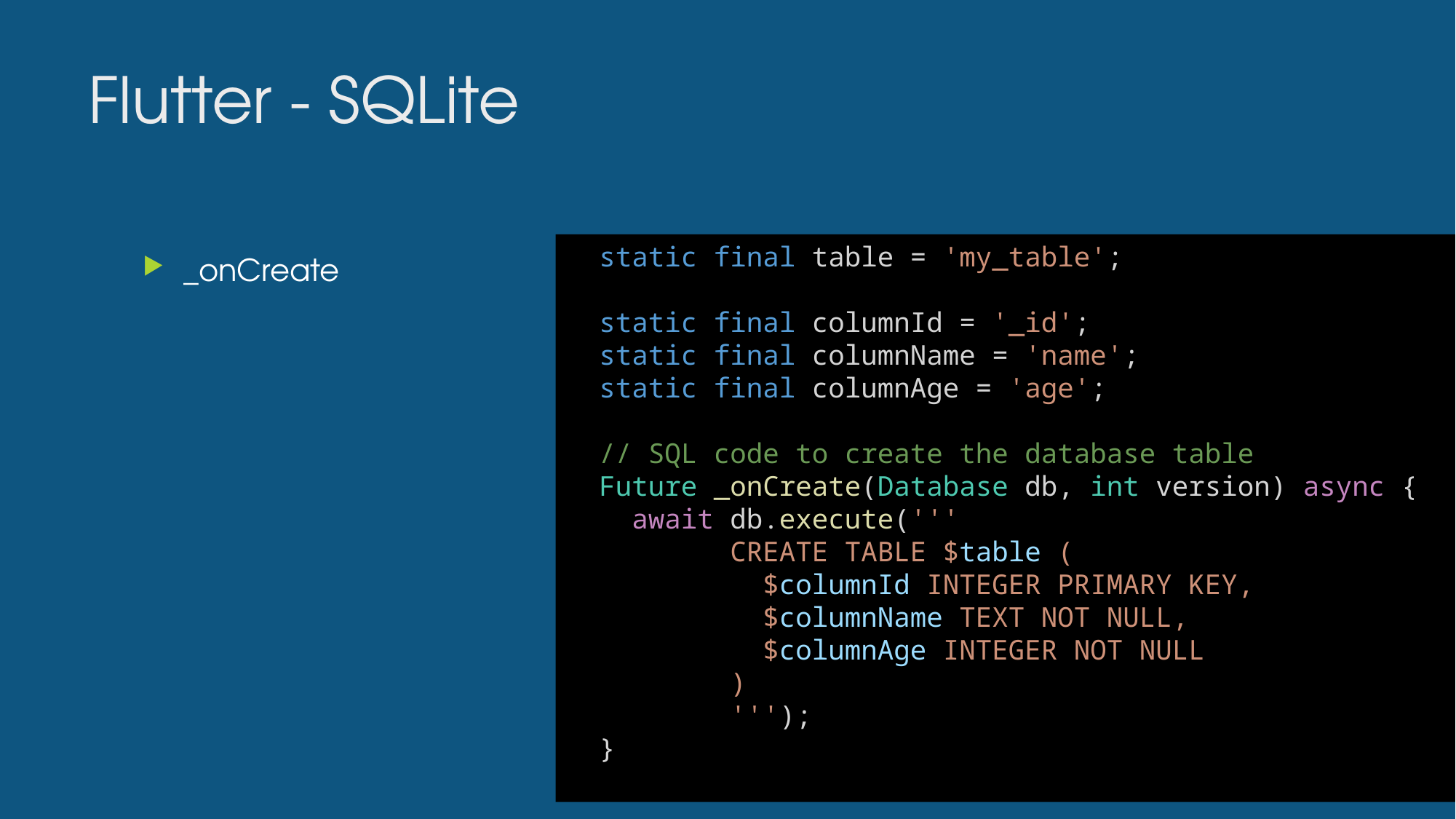

16
# Flutter - SQLite
  static final table = 'my_table';
  static final columnId = '_id';
  static final columnName = 'name';
  static final columnAge = 'age';
  // SQL code to create the database table
  Future _onCreate(Database db, int version) async {
    await db.execute('''
          CREATE TABLE $table (
            $columnId INTEGER PRIMARY KEY,
            $columnName TEXT NOT NULL,
            $columnAge INTEGER NOT NULL
          )
          ''');
  }

_onCreate